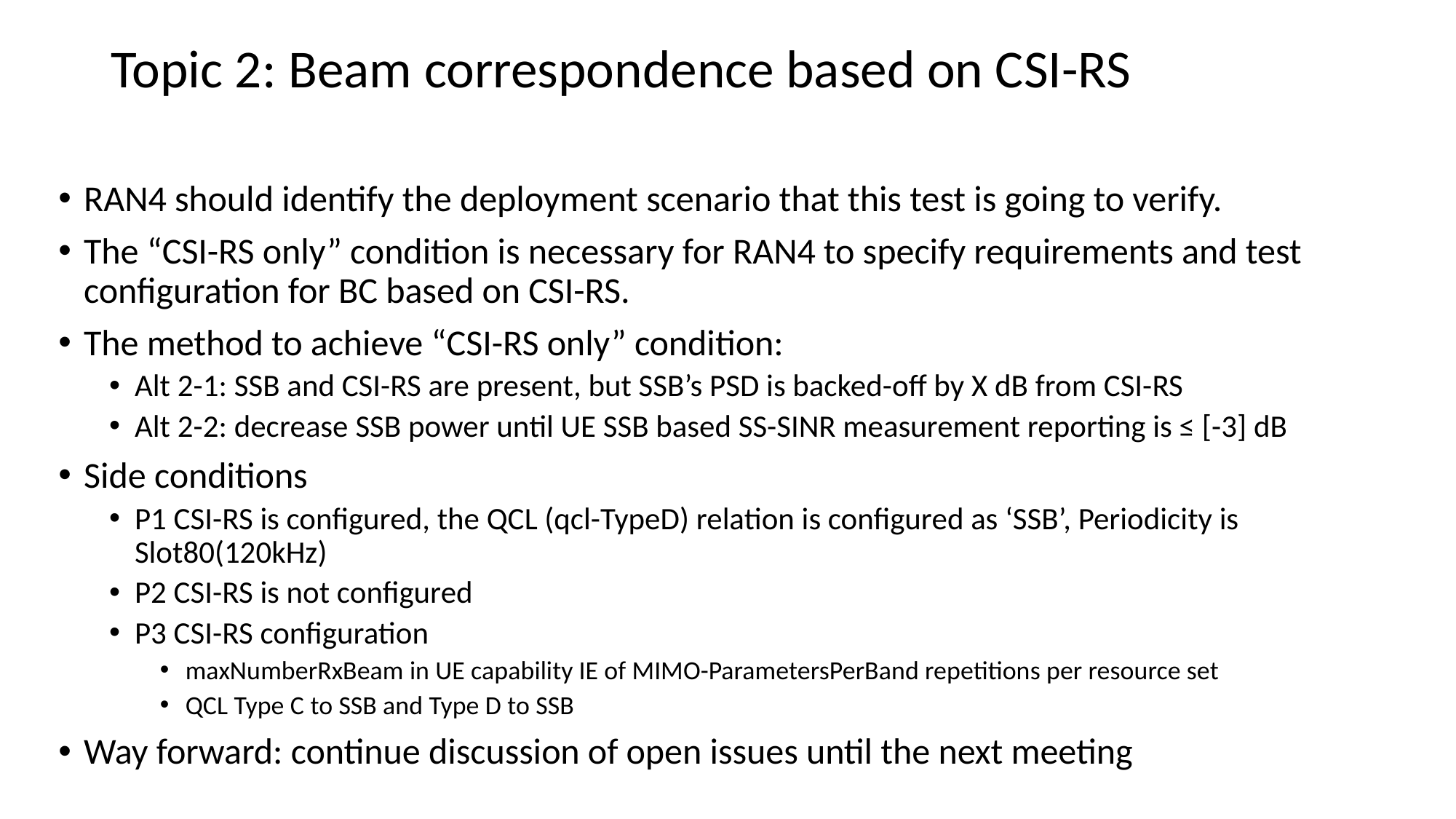

# Topic 2: Beam correspondence based on CSI-RS
RAN4 should identify the deployment scenario that this test is going to verify.
The “CSI-RS only” condition is necessary for RAN4 to specify requirements and test configuration for BC based on CSI-RS.
The method to achieve “CSI-RS only” condition:
Alt 2-1: SSB and CSI-RS are present, but SSB’s PSD is backed-off by X dB from CSI-RS
Alt 2-2: decrease SSB power until UE SSB based SS-SINR measurement reporting is ≤ [-3] dB
Side conditions
P1 CSI-RS is configured, the QCL (qcl-TypeD) relation is configured as ‘SSB’, Periodicity is Slot80(120kHz)
P2 CSI-RS is not configured
P3 CSI-RS configuration
maxNumberRxBeam in UE capability IE of MIMO-ParametersPerBand repetitions per resource set
QCL Type C to SSB and Type D to SSB
Way forward: continue discussion of open issues until the next meeting